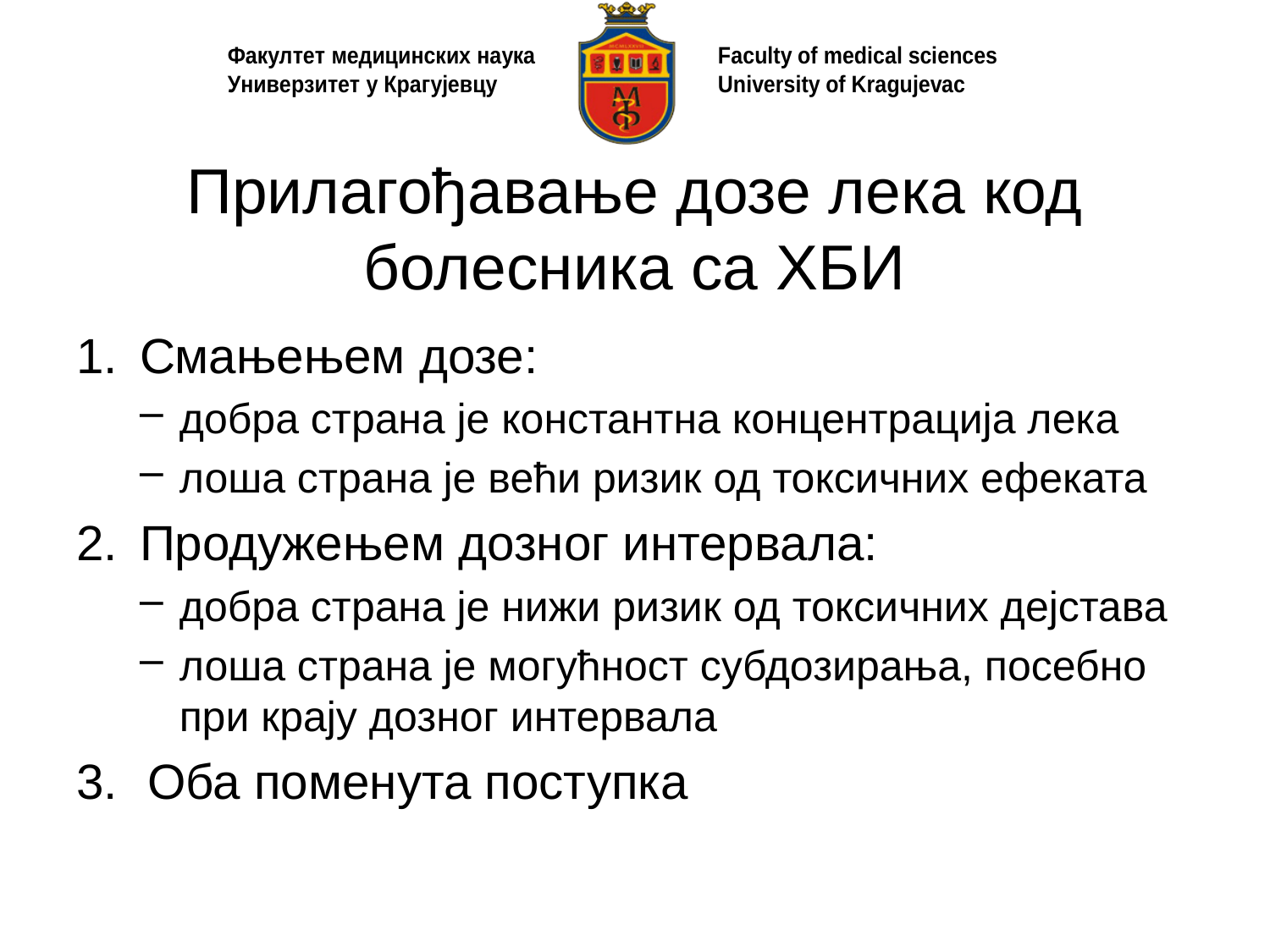

# Прилагођавање дозе лека код болесника са ХБИ
Смањењем дозе:
добра страна је константна концентрација лека
лоша страна је већи ризик од токсичних ефеката
Продужењем дозног интервала:
добра страна је нижи ризик од токсичних дејстава
лоша страна је могућност субдозирања, посебно при крају дозног интервала
Оба поменута поступка